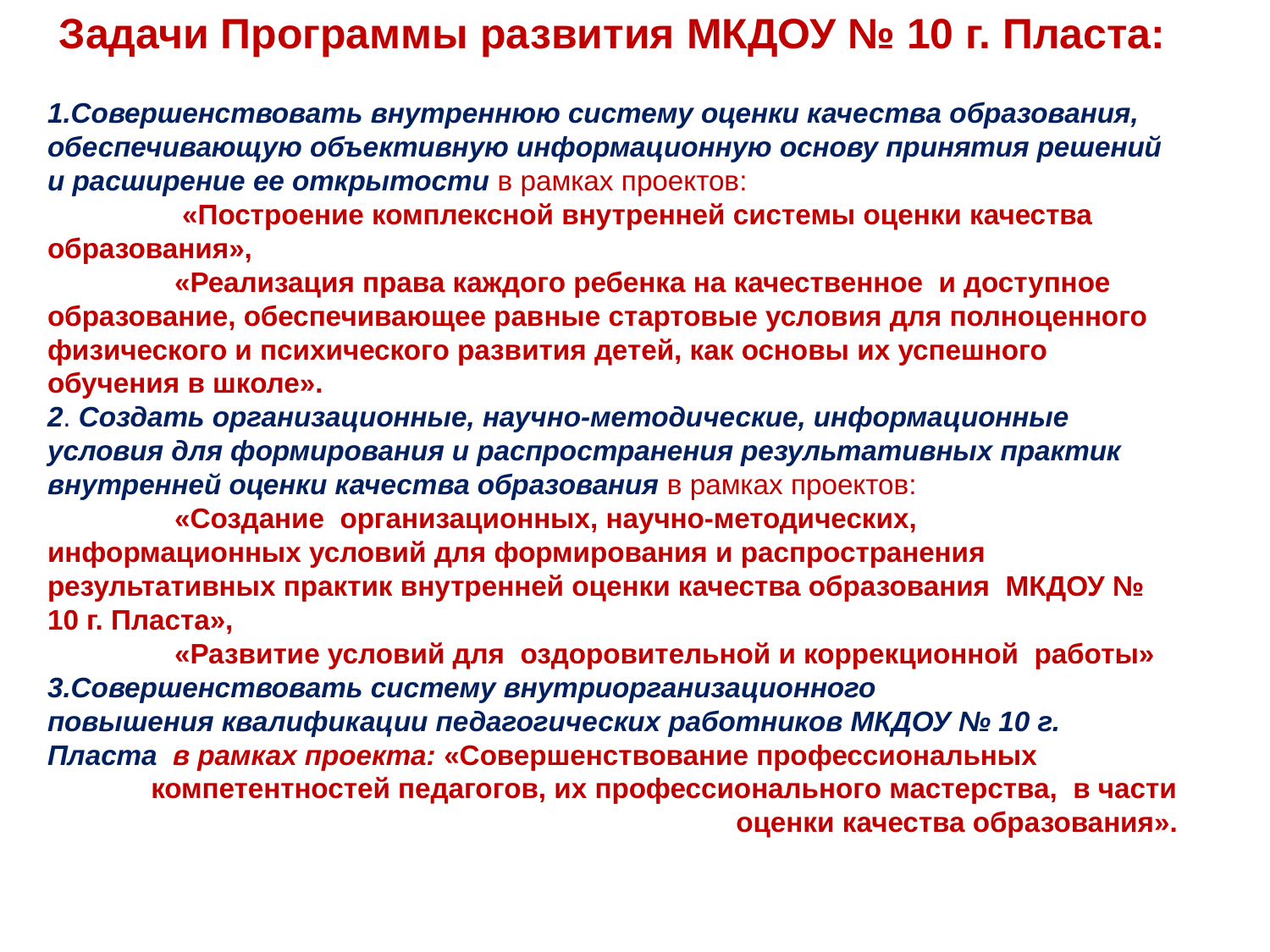

Задачи Программы развития МКДОУ № 10 г. Пласта:

1.Совершенствовать внутреннюю систему оценки качества образования, обеспечивающую объективную информационную основу принятия решений и расширение ее открытости в рамках проектов:
	 «Построение комплексной внутренней системы оценки качества образования»,
	«Реализация права каждого ребенка на качественное  и доступное образование, обеспечивающее равные стартовые условия для полноценного физического и психического развития детей, как основы их успешного обучения в школе».
2. Создать организационные, научно-методические, информационные условия для формирования и распространения результативных практик внутренней оценки качества образования в рамках проектов:
	«Создание  организационных, научно-методических, информационных условий для формирования и распространения результативных практик внутренней оценки качества образования  МКДОУ № 10 г. Пласта»,
	«Развитие условий для  оздоровительной и коррекционной  работы»
3.Совершенствовать систему внутриорганизационного
повышения квалификации педагогических работников МКДОУ № 10 г. Пласта  в рамках проекта: «Совершенствование профессиональных
компетентностей педагогов, их профессионального мастерства,  в части оценки качества образования».